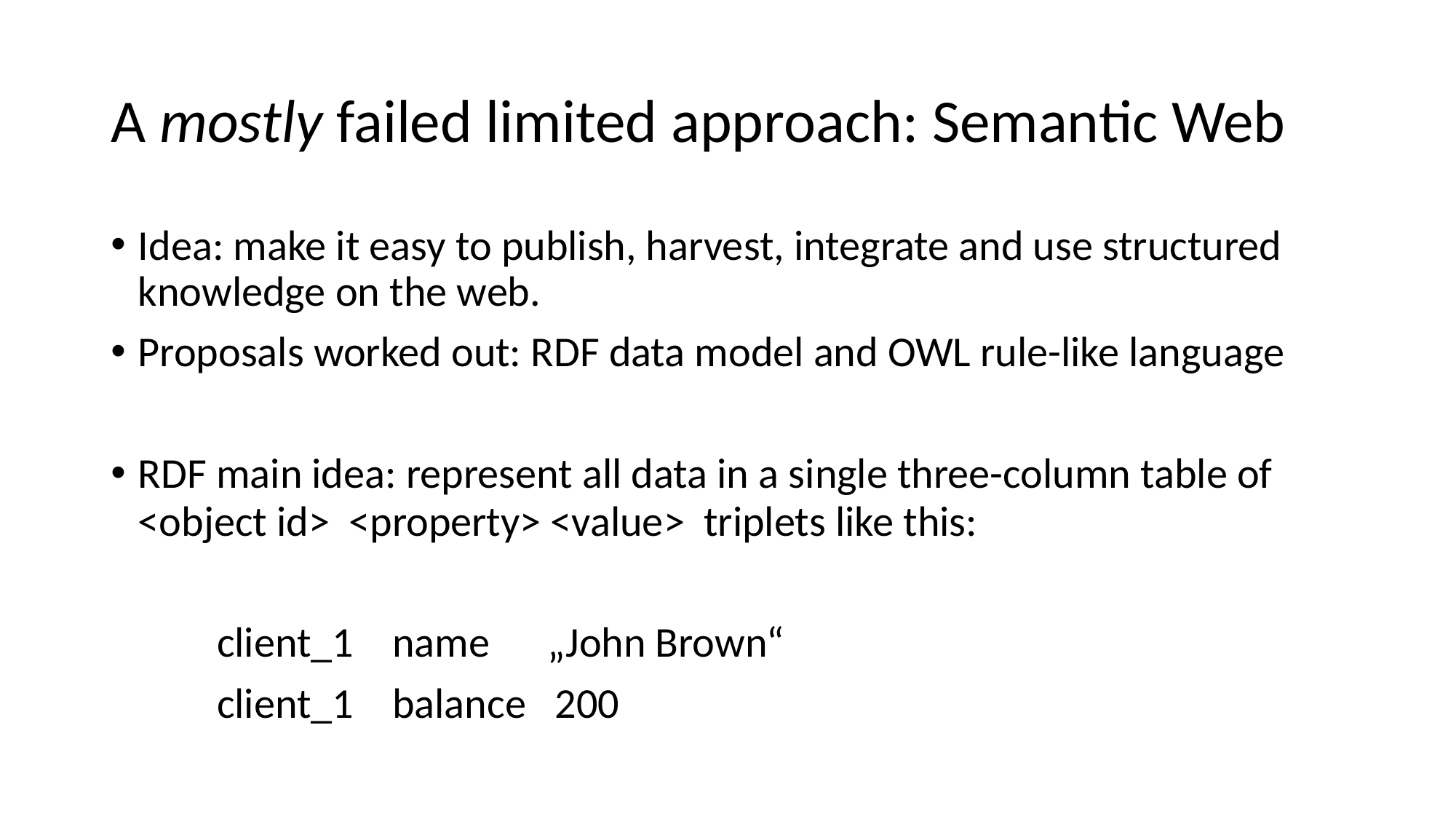

# A mostly failed limited approach: Semantic Web
Idea: make it easy to publish, harvest, integrate and use structured knowledge on the web.
Proposals worked out: RDF data model and OWL rule-like language

RDF main idea: represent all data in a single three-column table of <object id>  <property> <value>  triplets like this:

           client_1    name      „John Brown“
           client_1    balance   200